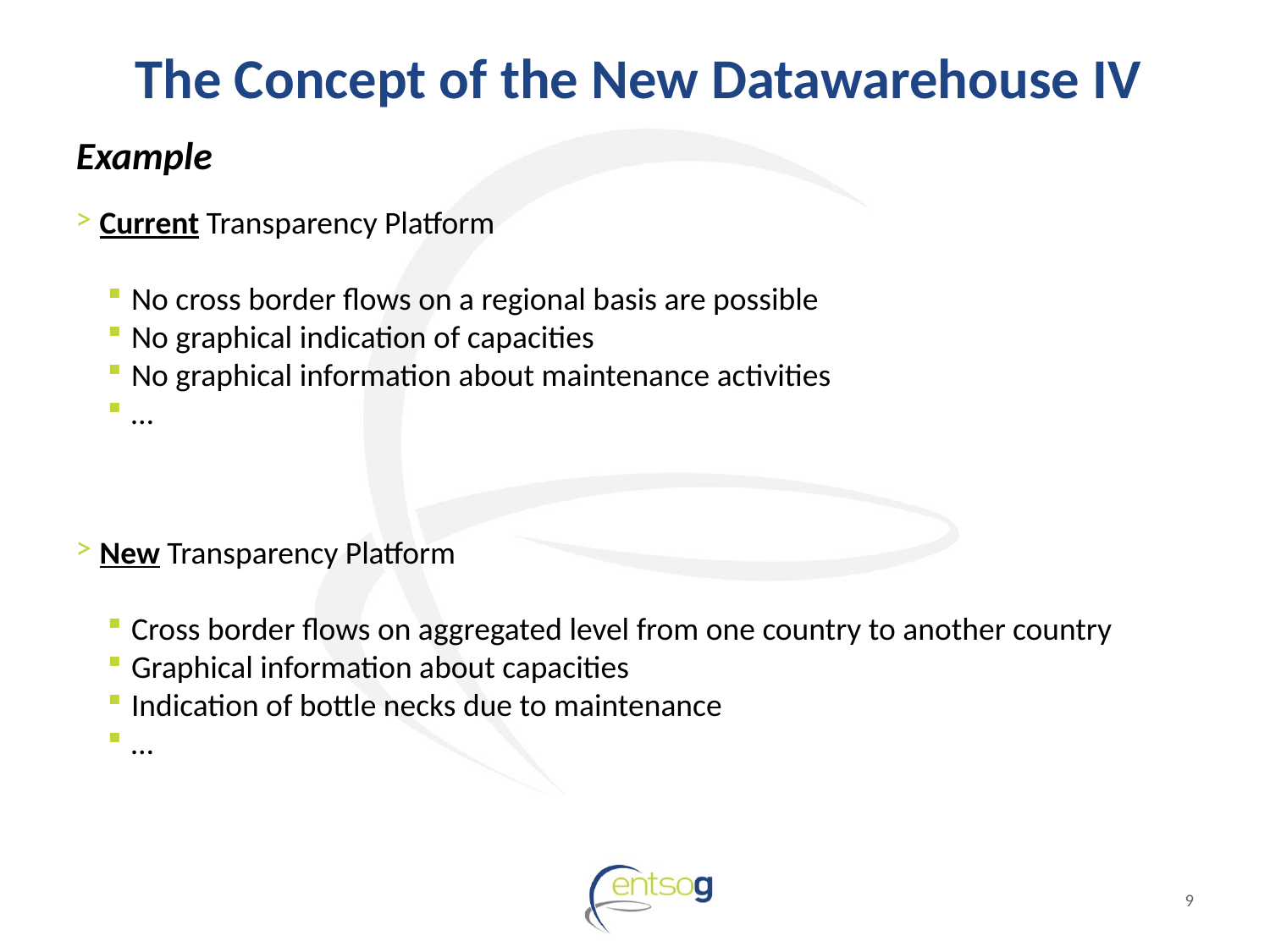

# The Concept of the New Datawarehouse IV
Example
Current Transparency Platform

No cross border flows on a regional basis are possible
No graphical indication of capacities
No graphical information about maintenance activities
…

New Transparency Platform

Cross border flows on aggregated level from one country to another country
Graphical information about capacities
Indication of bottle necks due to maintenance
…

9